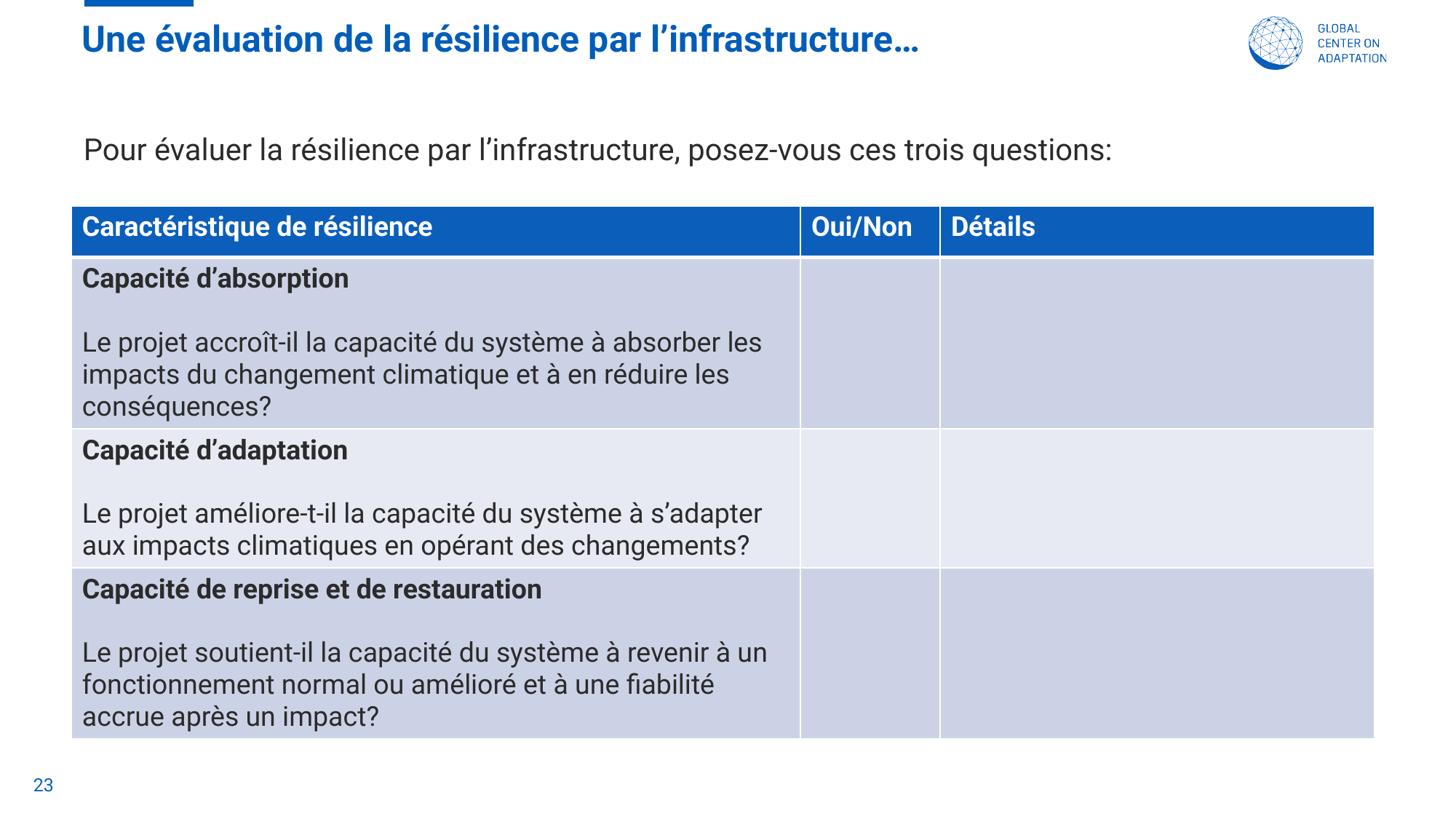

# Une évaluation de la résilience par l’infrastructure…
Pour évaluer la résilience par l’infrastructure, posez-vous ces trois questions:
| Caractéristique de résilience | Oui/Non | Détails |
| --- | --- | --- |
| Capacité d’absorption Le projet accroît-il la capacité du système à absorber les impacts du changement climatique et à en réduire les conséquences? |  |  |
| Capacité d’adaptation Le projet améliore-t-il la capacité du système à s’adapter aux impacts climatiques en opérant des changements? |  |  |
| Capacité de reprise et de restauration Le projet soutient-il la capacité du système à revenir à un fonctionnement normal ou amélioré et à une fiabilité accrue après un impact? |  |  |